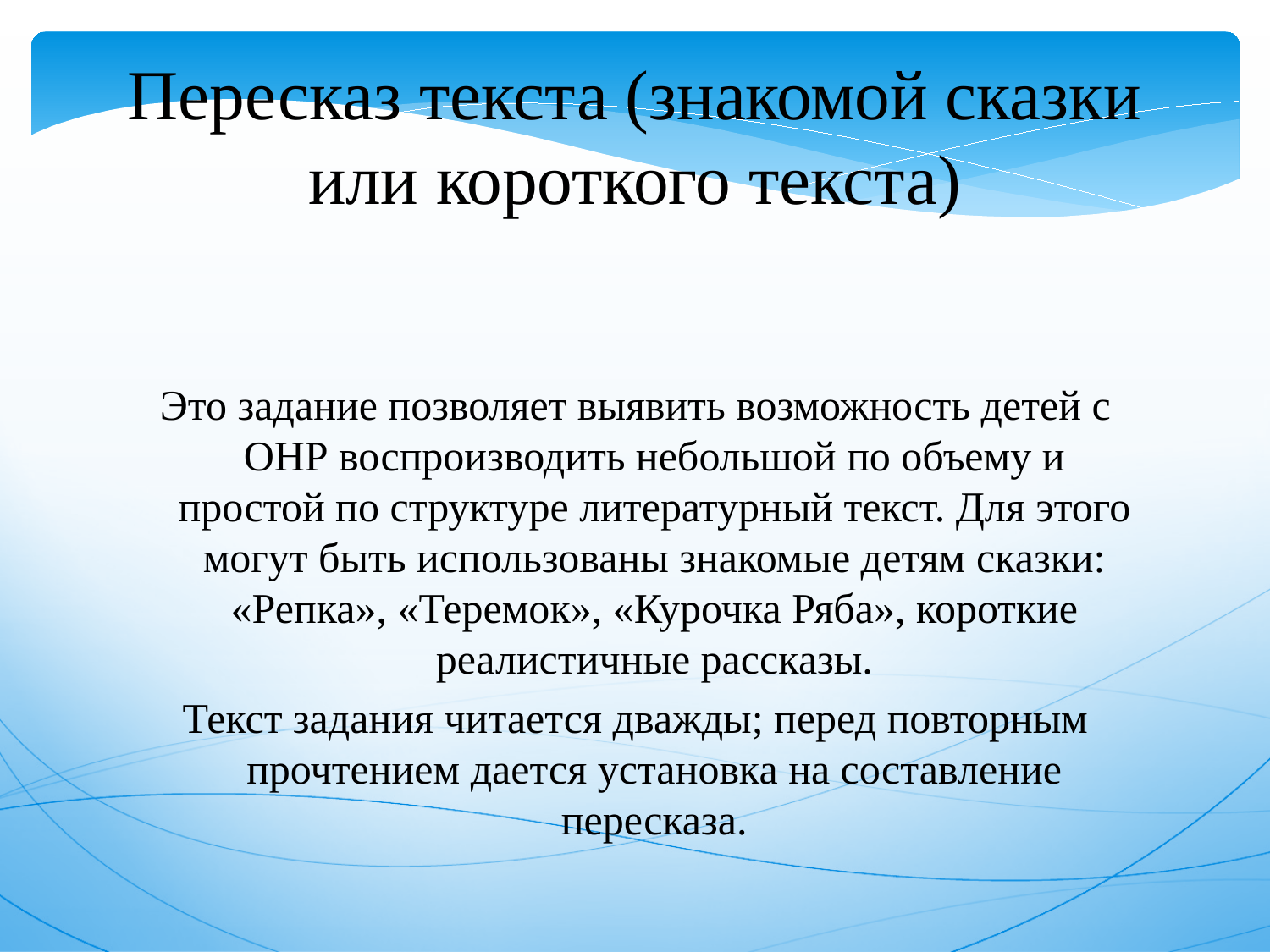

Пересказ текста (знакомой сказки или короткого текста)
Это задание позволяет выявить возможность детей с ОНР воспроизводить небольшой по объему и простой по структуре литературный текст. Для этого могут быть использованы знакомые детям сказки: «Репка», «Теремок», «Курочка Ряба», короткие реалистичные рассказы.
Текст задания читается дважды; перед повторным прочтением дается установка на составление пересказа.